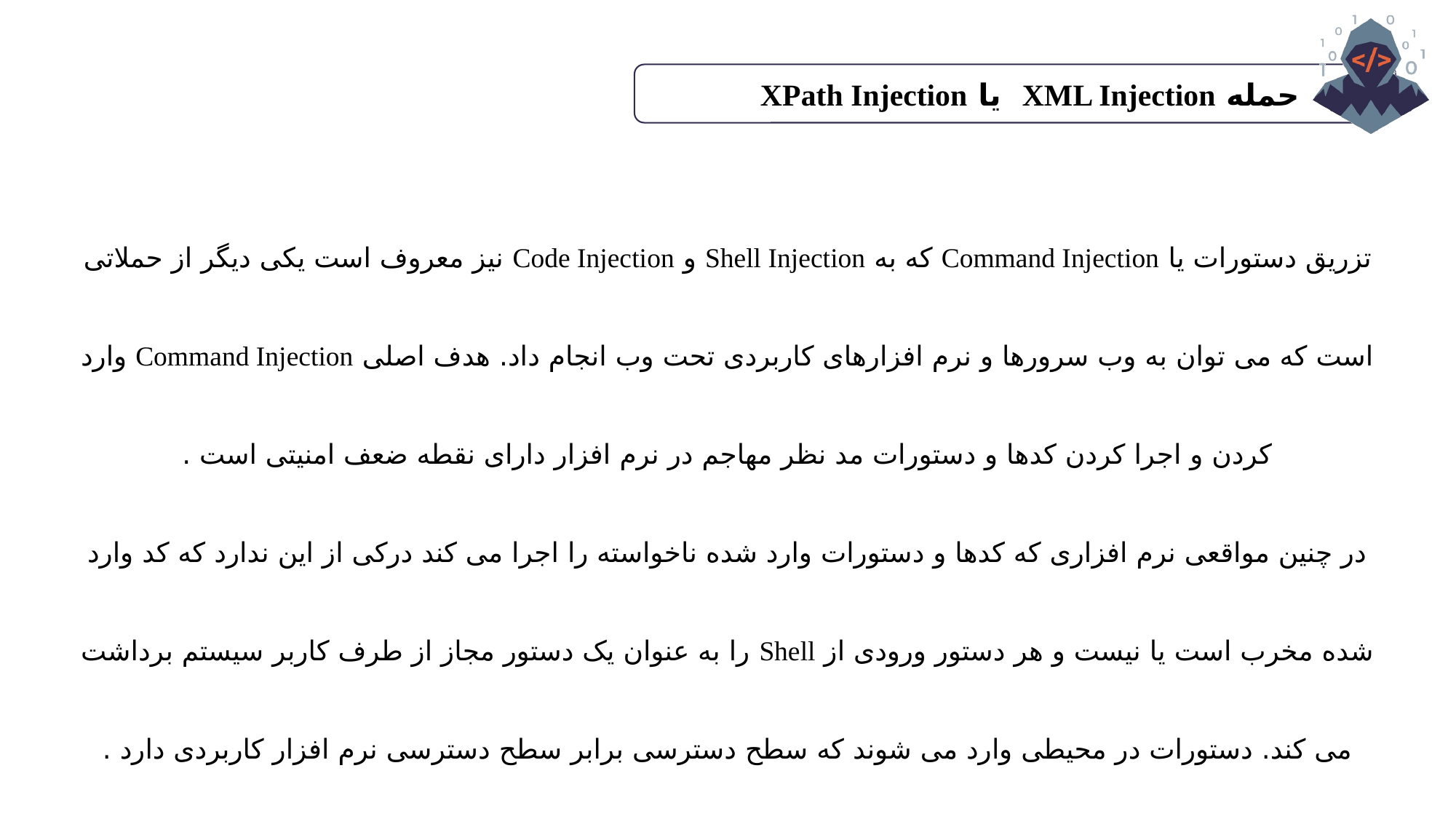

حمله XML Injection  یا XPath Injection
تزریق دستورات یا Command Injection که به Shell Injection و Code Injection نیز معروف است یکی دیگر از حملاتی است که می توان به وب سرورها و نرم افزارهای کاربردی تحت وب انجام داد. هدف اصلی Command Injection وارد کردن و اجرا کردن کدها و دستورات مد نظر مهاجم در نرم افزار دارای نقطه ضعف امنیتی است .
در چنین مواقعی نرم افزاری که کدها و دستورات وارد شده ناخواسته را اجرا می کند درکی از این ندارد که کد وارد شده مخرب است یا نیست و هر دستور ورودی از Shell را به عنوان یک دستور مجاز از طرف کاربر سیستم برداشت می کند. دستورات در محیطی وارد می شوند که سطح دسترسی برابر سطح دسترسی نرم افزار کاربردی دارد .